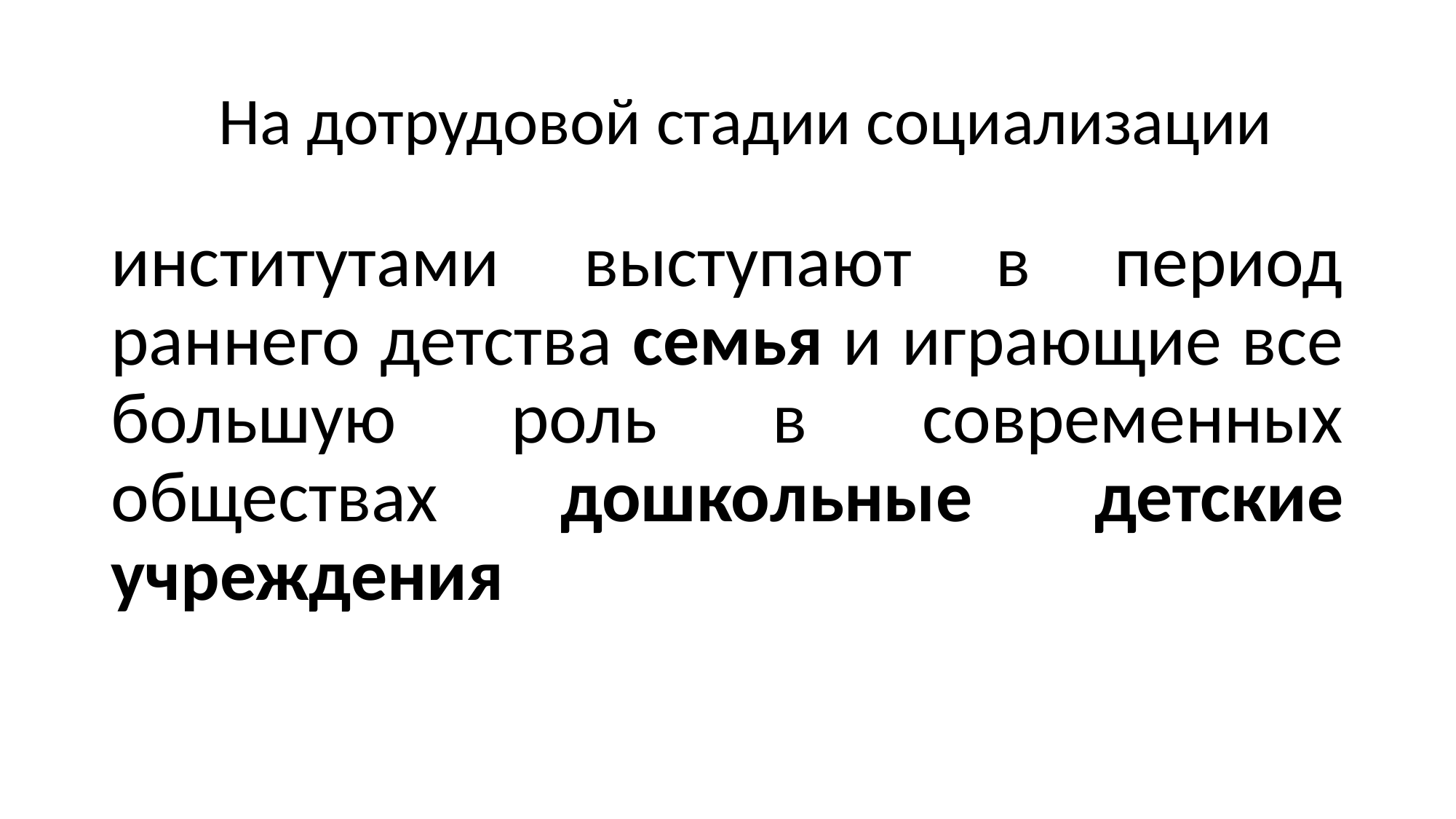

# На дотрудовой стадии социализации
институтами выступают в период раннего детства семья и играющие все большую роль в современных обществах дошкольные детские учреждения